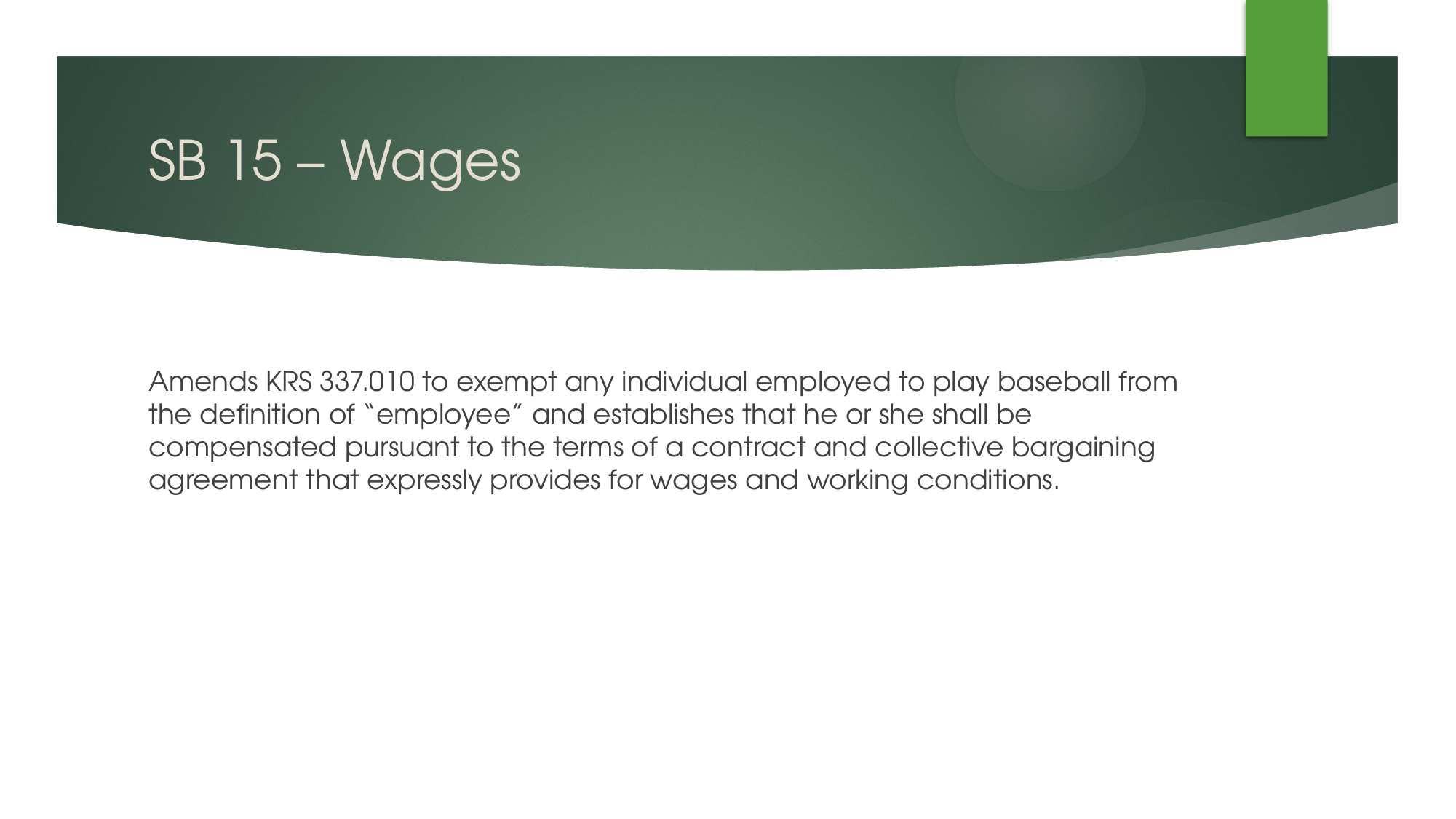

# SB 15 – Wages

Amends KRS 337.010 to exempt any individual employed to play baseball from the definition of “employee” and establishes that he or she shall be compensated pursuant to the terms of a contract and collective bargaining agreement that expressly provides for wages and working conditions.